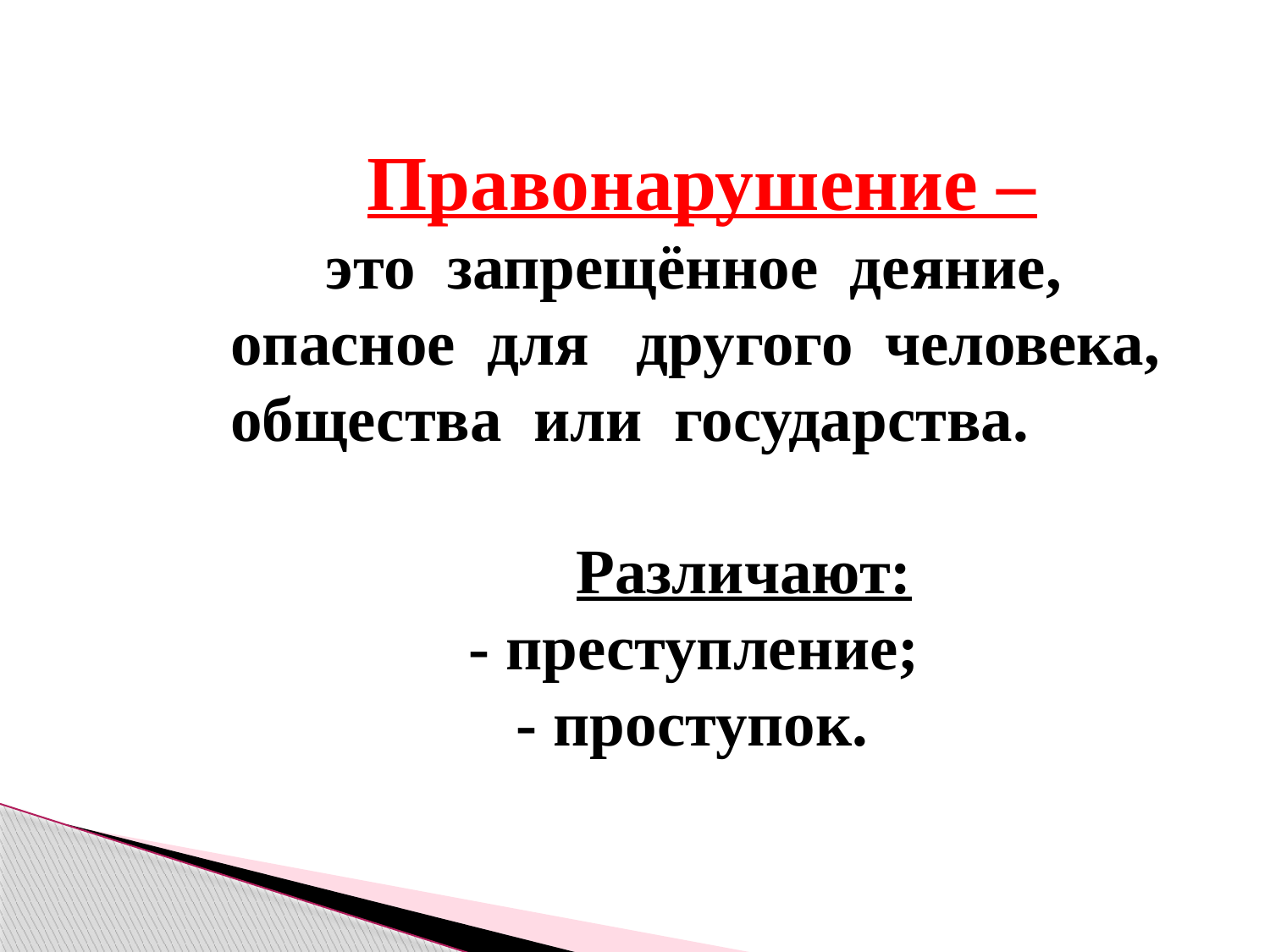

Правонарушение –
      это  запрещённое  деяние,
опасное  для   другого  человека,
общества  или  государства.

Различают:
               - преступление;
                  - проступок.